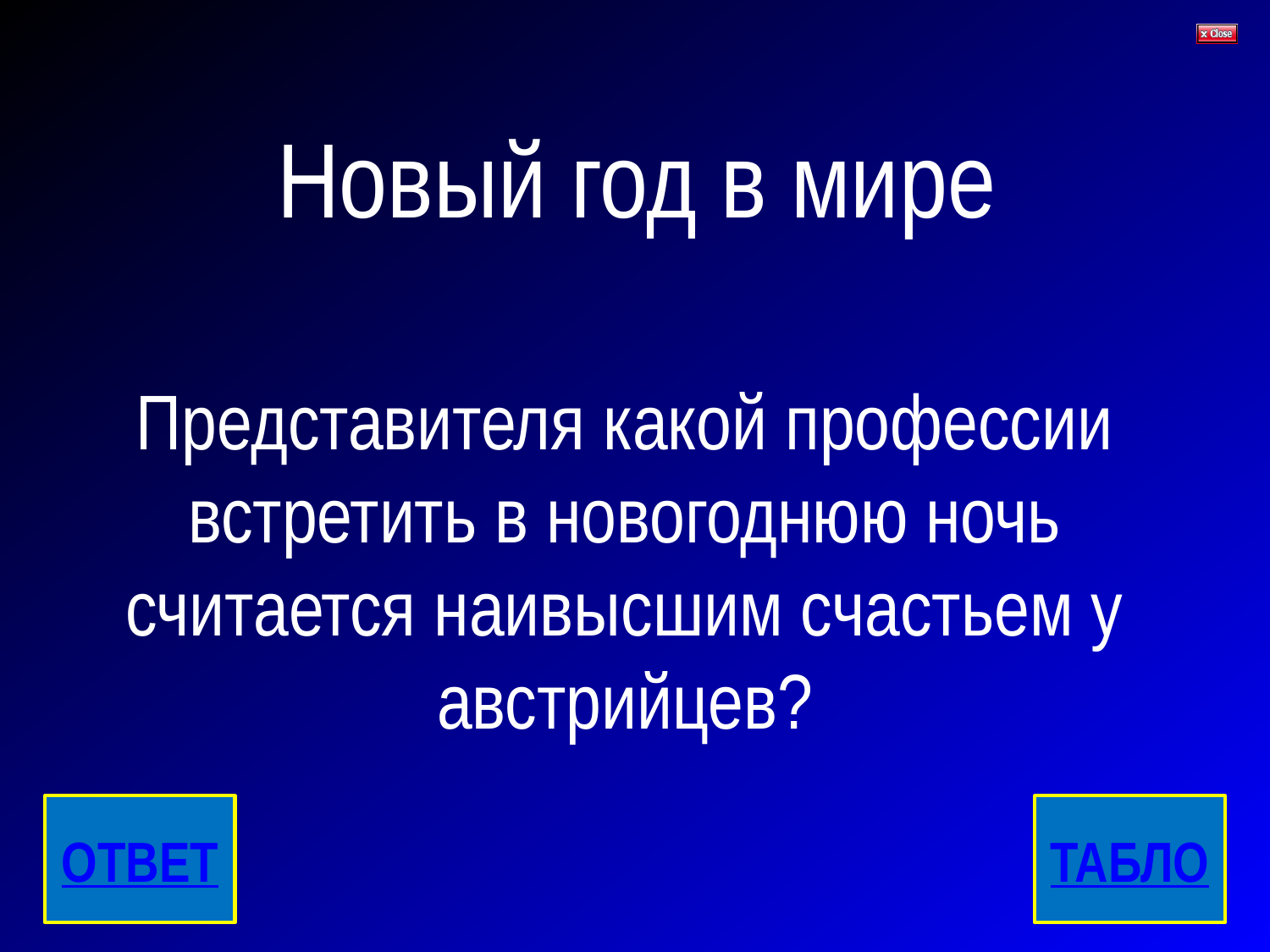

# Новый год в мире

Представителя какой профессии встретить в новогоднюю ночь считается наивысшим счастьем у австрийцев?
ОТВЕТ
ТАБЛО